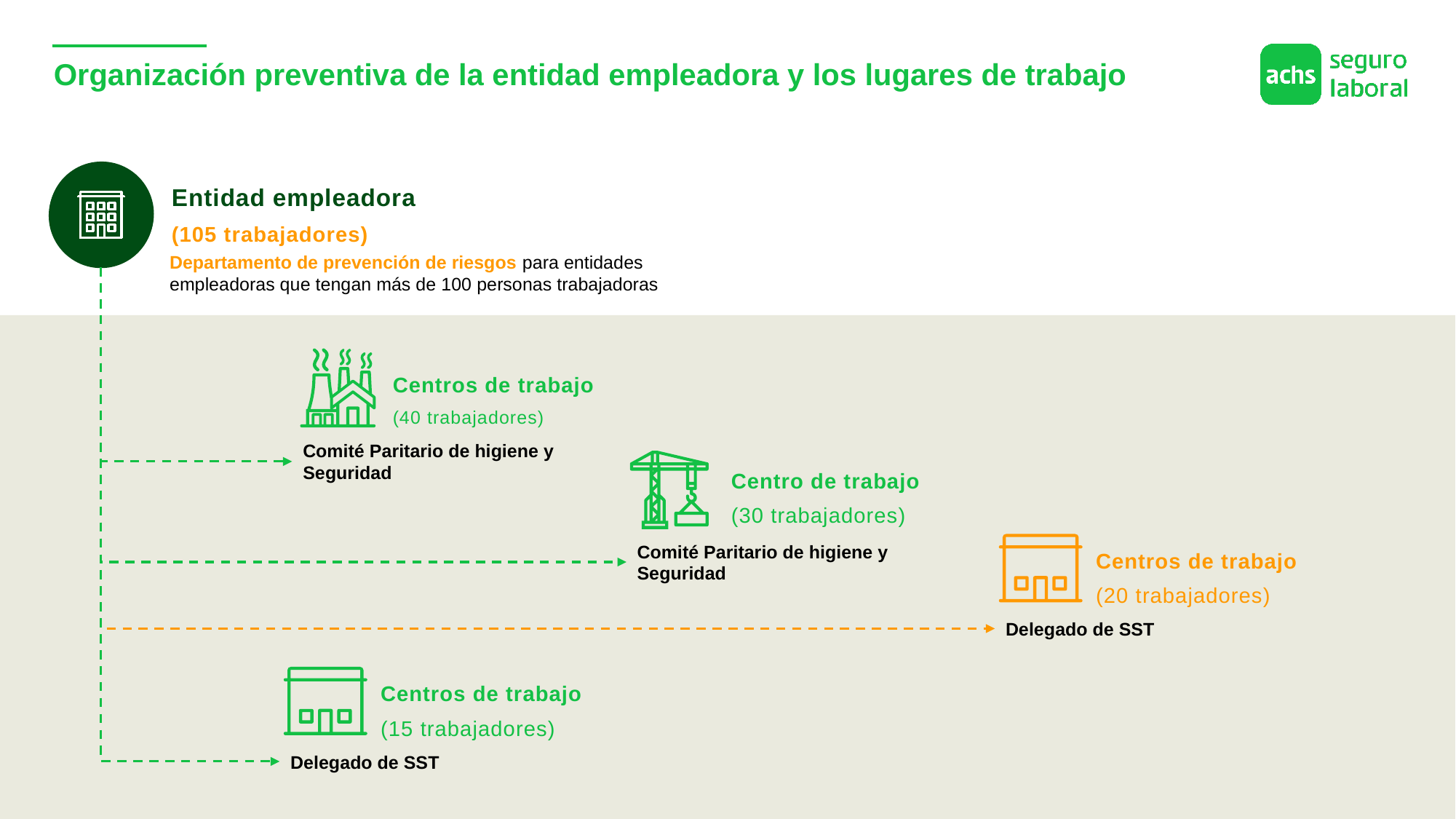

# Organización preventiva de la entidad empleadora y los lugares de trabajo

Entidad empleadora
(105 trabajadores)

Departamento de prevención de riesgos para entidades empleadoras que tengan más de 100 personas trabajadoras

Entidad empleadora
(85 trabajadores)

Encargado de la prevención de riesgos laborales para entidades empleadoras de hasta 100 personas trabajadoras

Centros de trabajo
(40 trabajadores)
Comité Paritario de higiene y Seguridad

Centro de trabajo
(30 trabajadores)
Comité Paritario de higiene y Seguridad

Centros de trabajo
(20 trabajadores)
Delegado de SST

Centros de trabajo
(15 trabajadores)
Delegado de SST
17